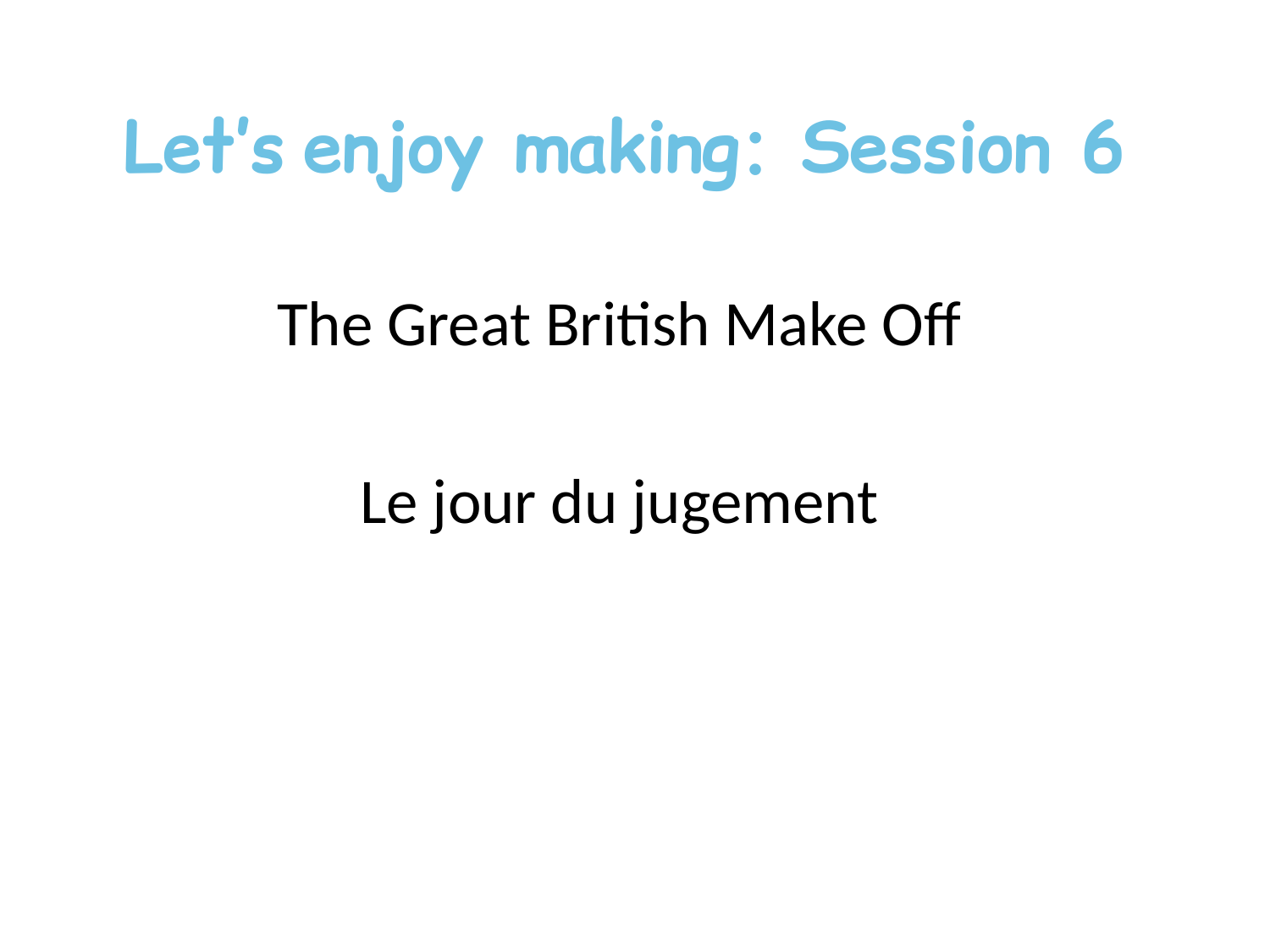

# Let’s enjoy making: Session 6
The Great British Make Off

Le jour du jugement